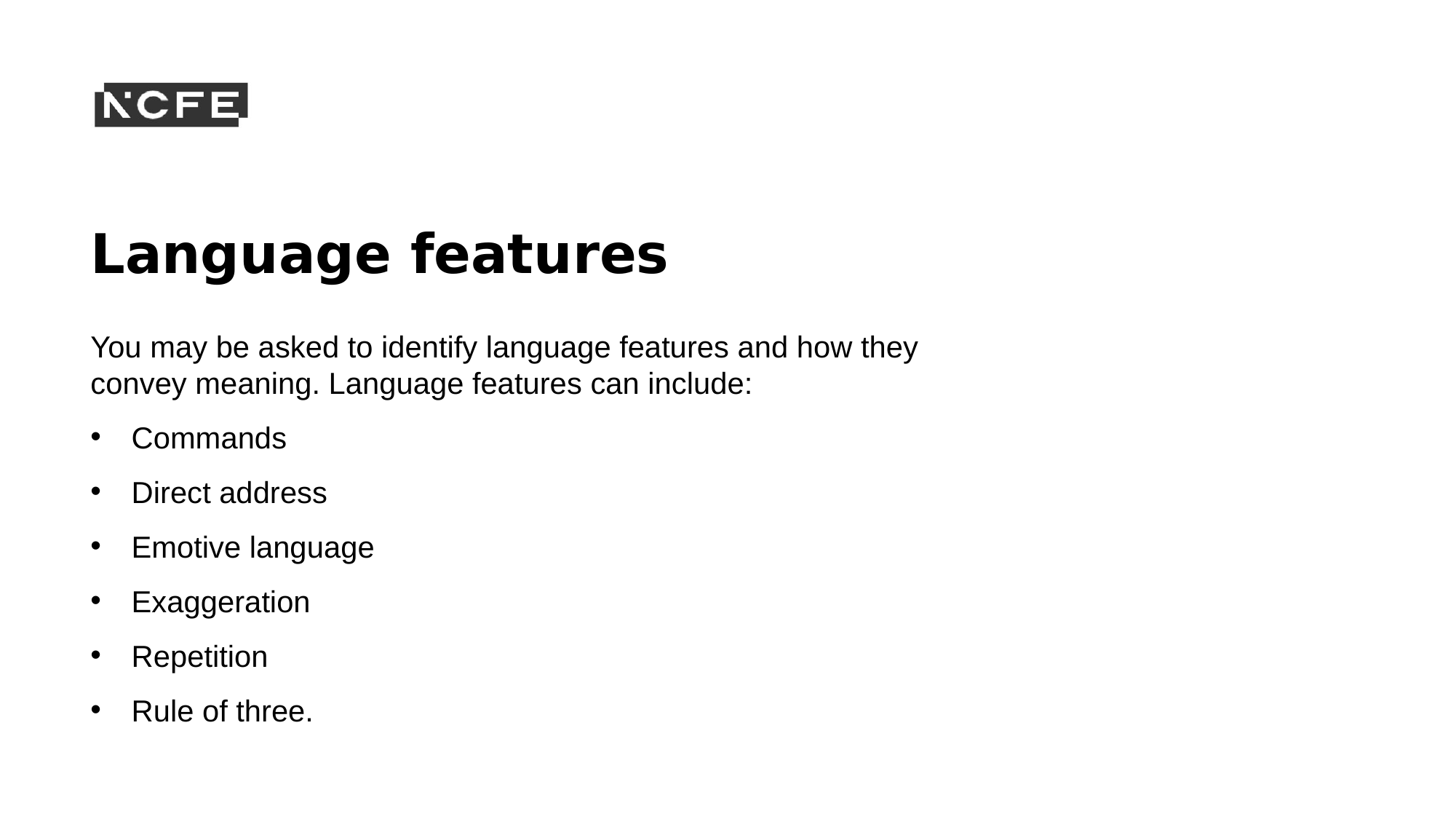

# Language features
You may be asked to identify language features and how they convey meaning. Language features can include:
Commands
Direct address
Emotive language
Exaggeration
Repetition
Rule of three.